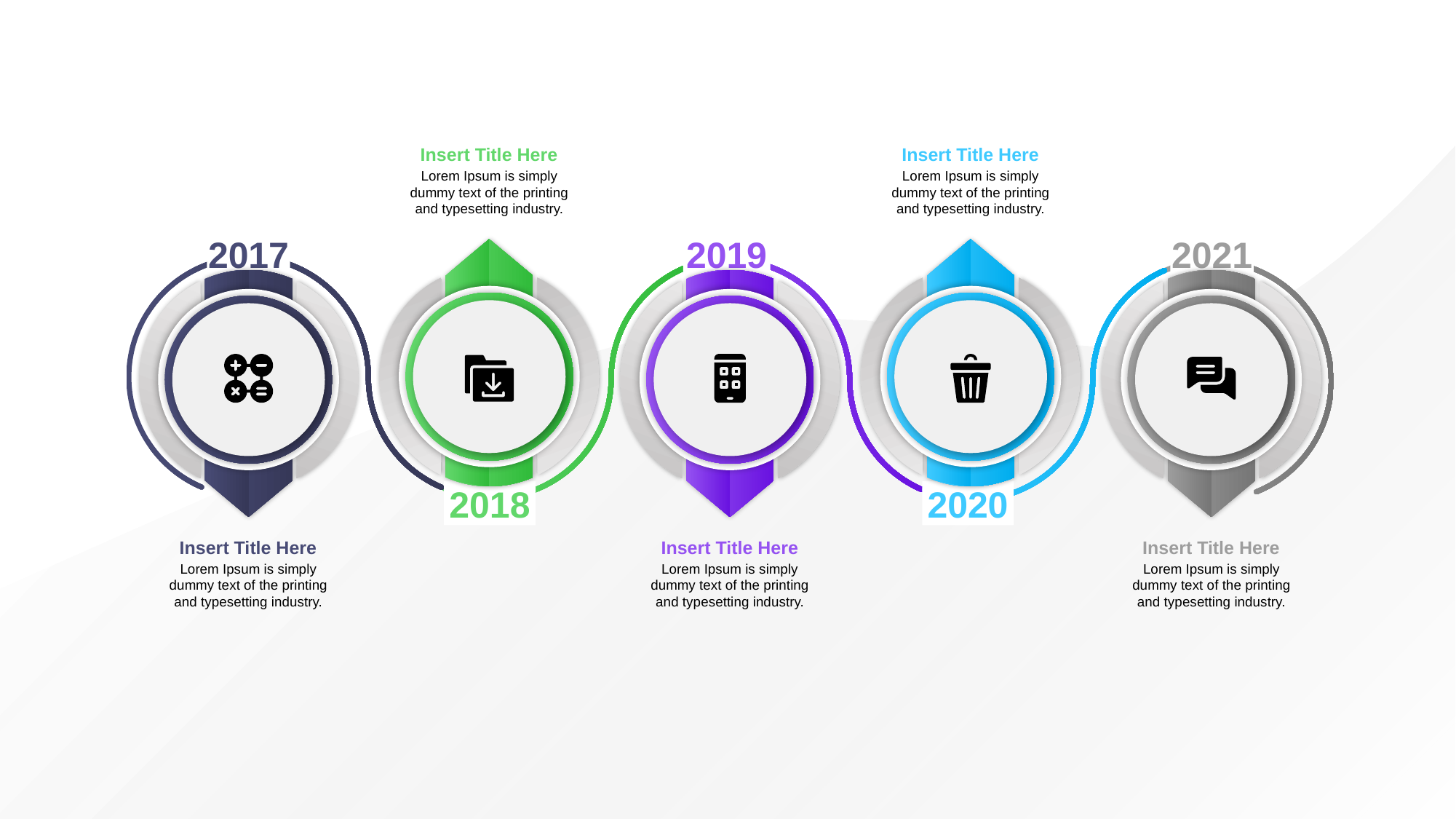

Insert Title Here
Lorem Ipsum is simply dummy text of the printing and typesetting industry.
Insert Title Here
Lorem Ipsum is simply dummy text of the printing and typesetting industry.
2017
2019
2021

2018
2020
Insert Title Here
Lorem Ipsum is simply dummy text of the printing and typesetting industry.
Insert Title Here
Lorem Ipsum is simply dummy text of the printing and typesetting industry.
Insert Title Here
Lorem Ipsum is simply dummy text of the printing and typesetting industry.